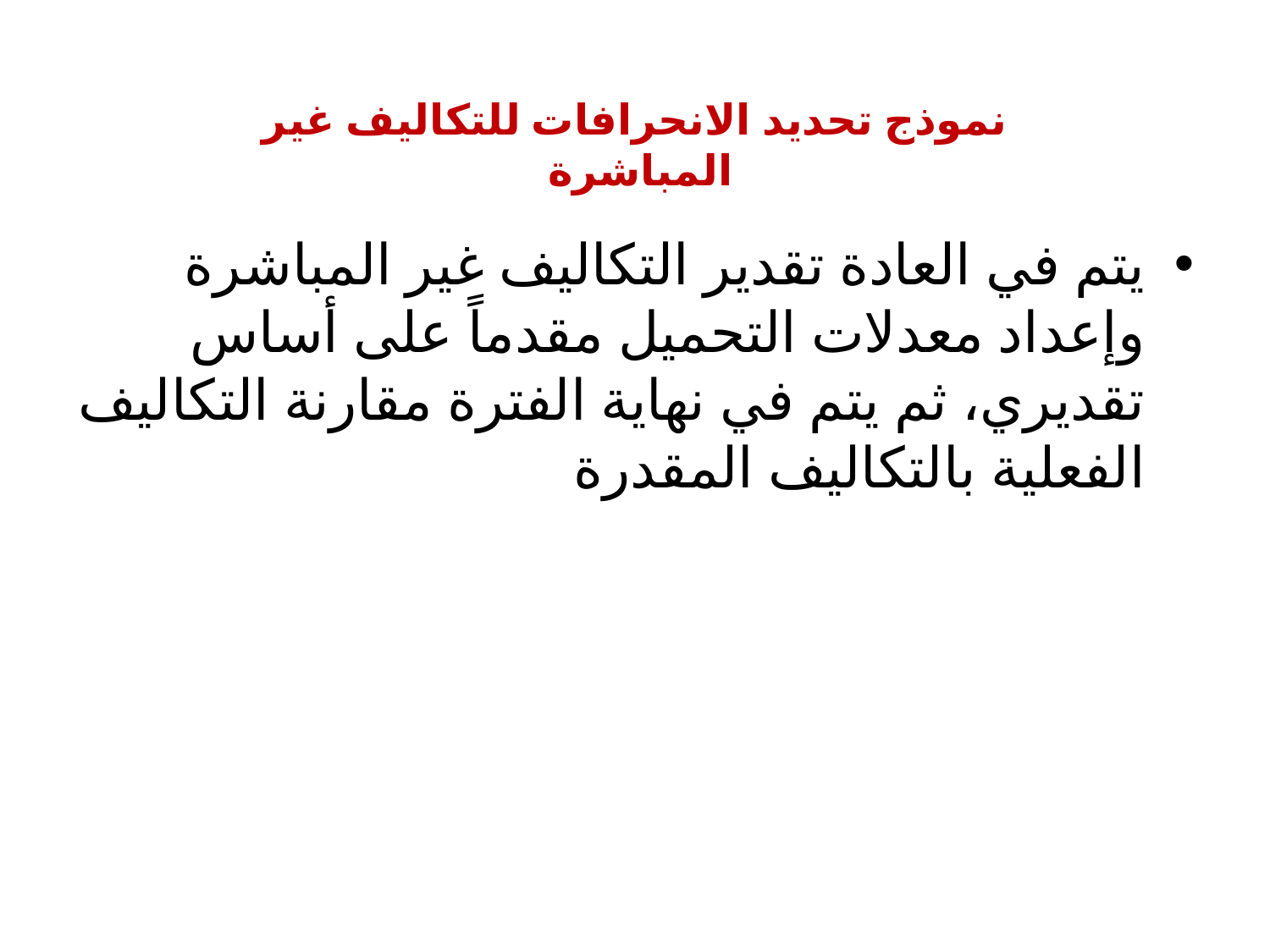

نموذج تحديد الانحرافات للتكاليف غير المباشرة
يتم في العادة تقدير التكاليف غير المباشرة وإعداد معدلات التحميل مقدماً على أساس تقديري، ثم يتم في نهاية الفترة مقارنة التكاليف الفعلية بالتكاليف المقدرة